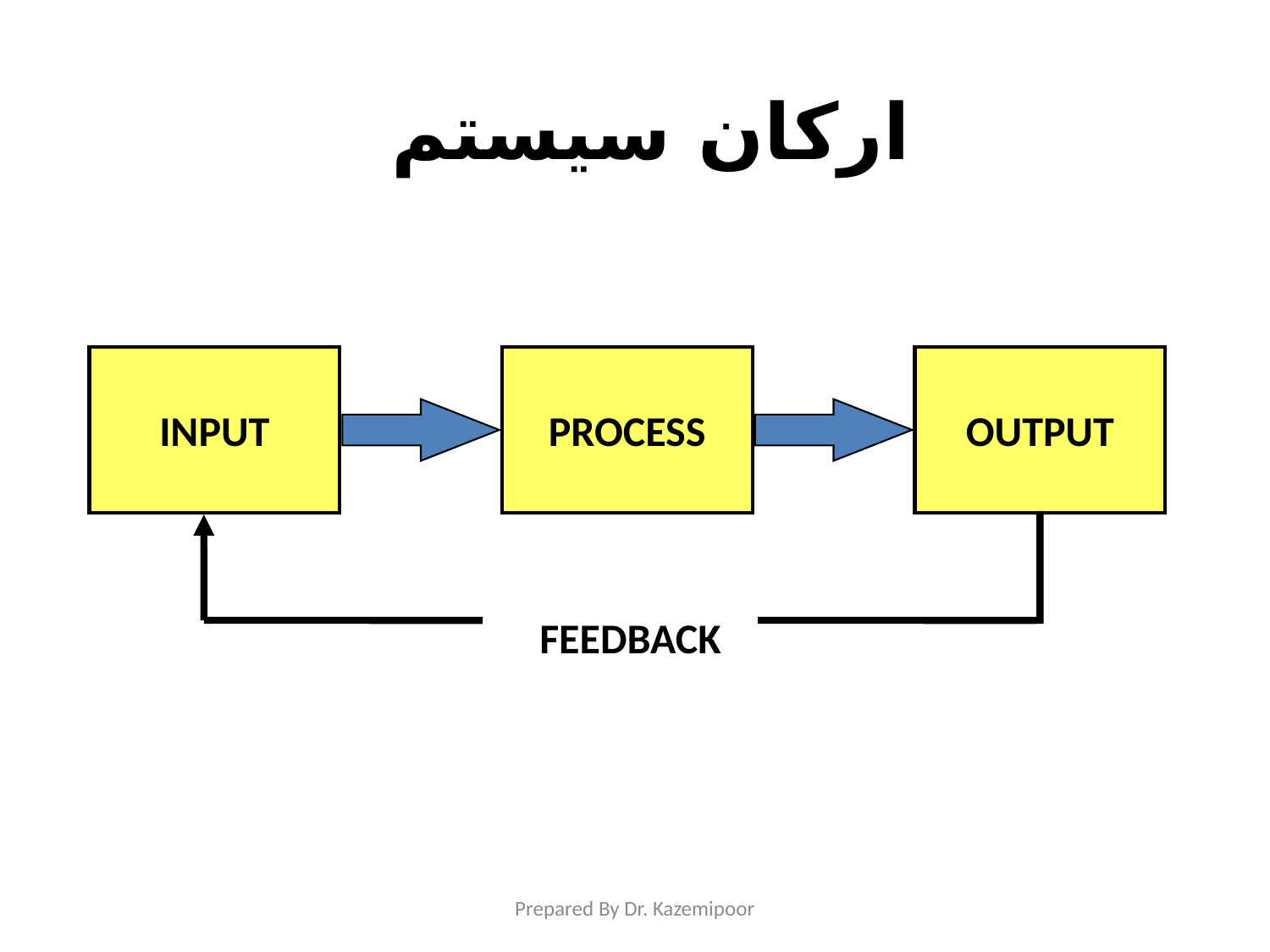

ارکان سیستم
INPUT
PROCESS
OUTPUT

FEEDBACK

Prepared By Dr. Kazemipoor